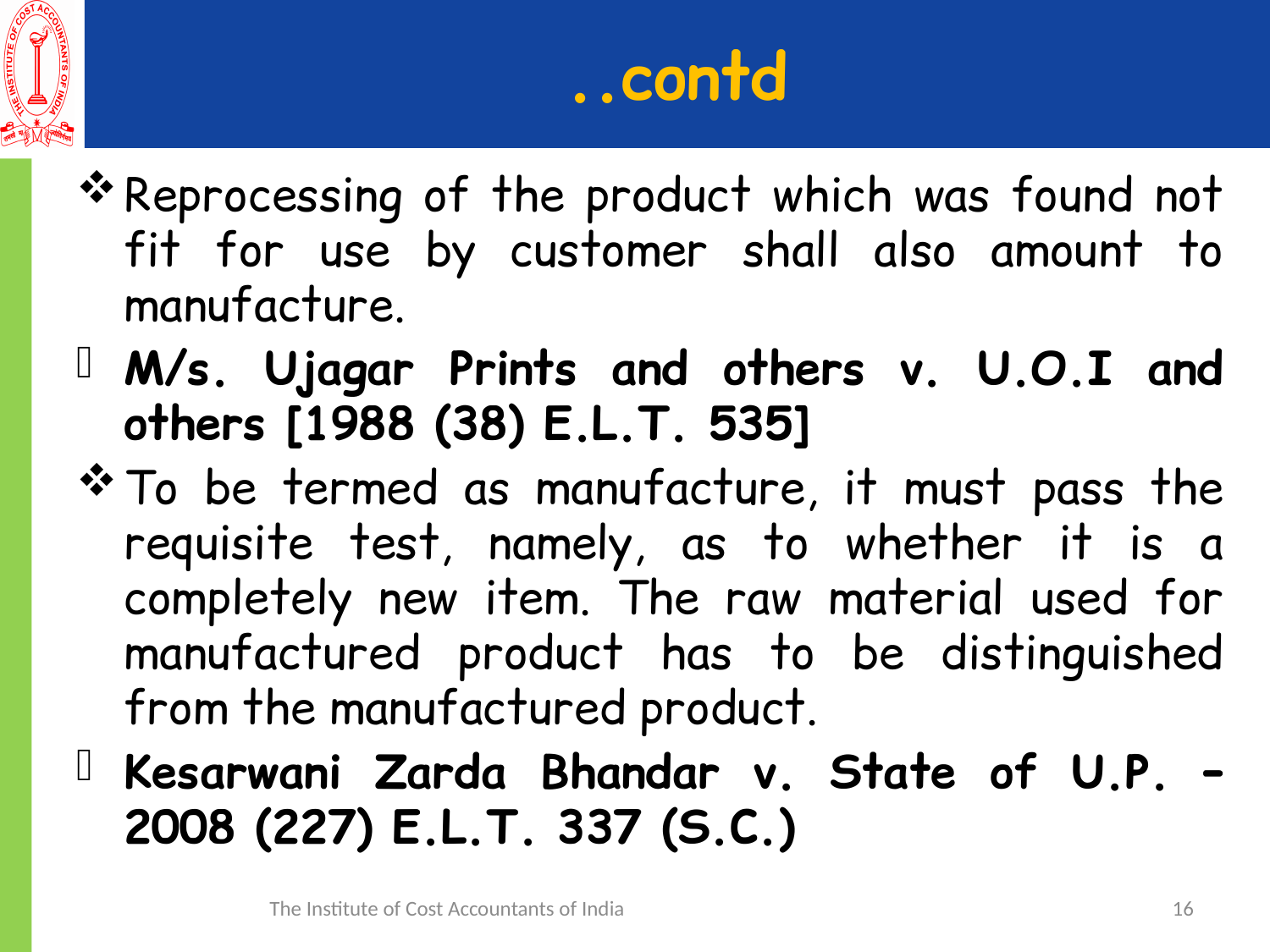

# ..contd
Reprocessing of the product which was found not fit for use by customer shall also amount to manufacture.
M/s. Ujagar Prints and others v. U.O.I and others [1988 (38) E.L.T. 535]
To be termed as manufacture, it must pass the requisite test, namely, as to whether it is a completely new item. The raw material used for manufactured product has to be distinguished from the manufactured product.
Kesarwani Zarda Bhandar v. State of U.P. – 2008 (227) E.L.T. 337 (S.C.)

The Institute of Cost Accountants of India
16